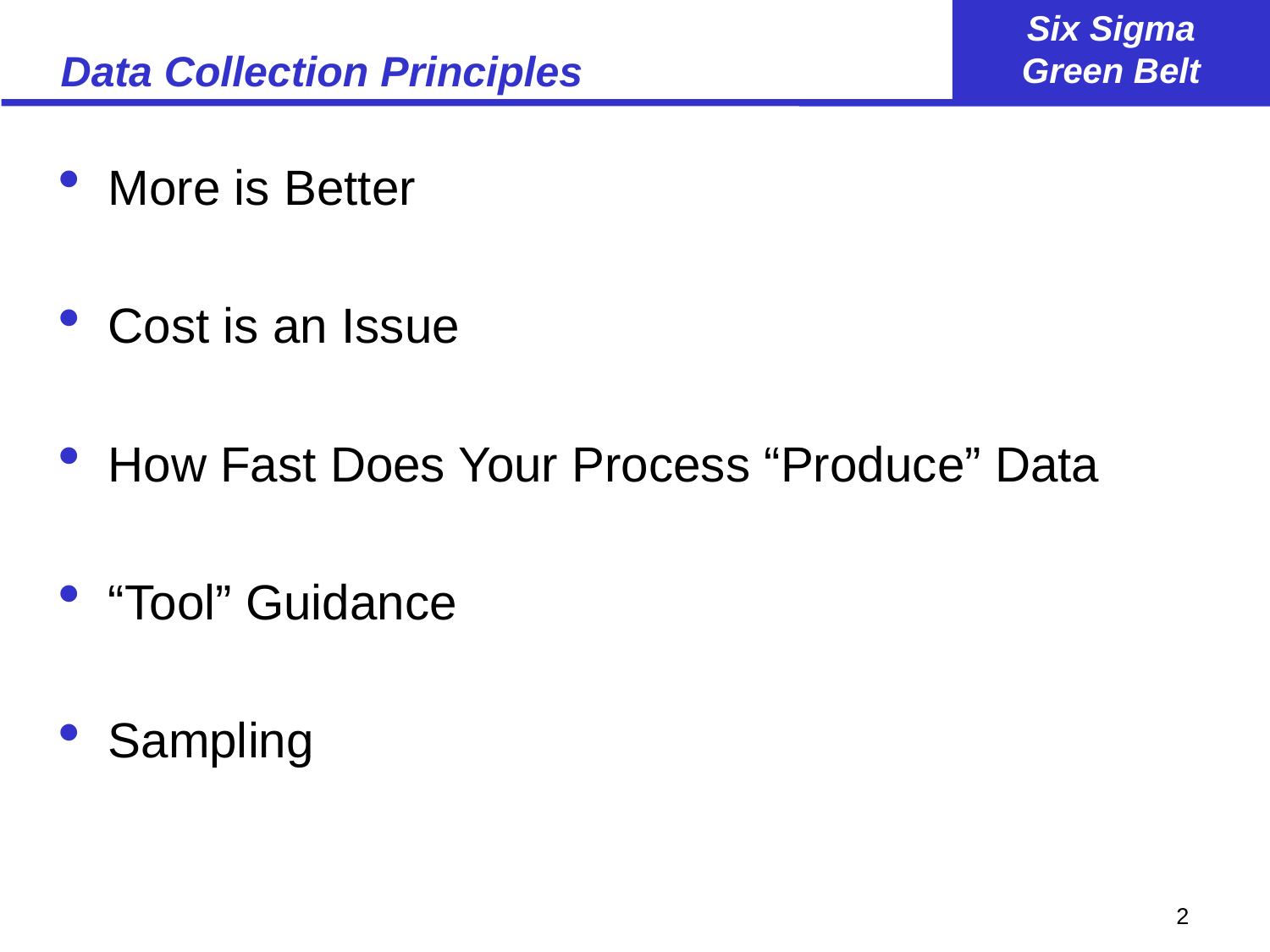

# Data Collection Principles
More is Better

Cost is an Issue

How Fast Does Your Process “Produce” Data

“Tool” Guidance

Sampling